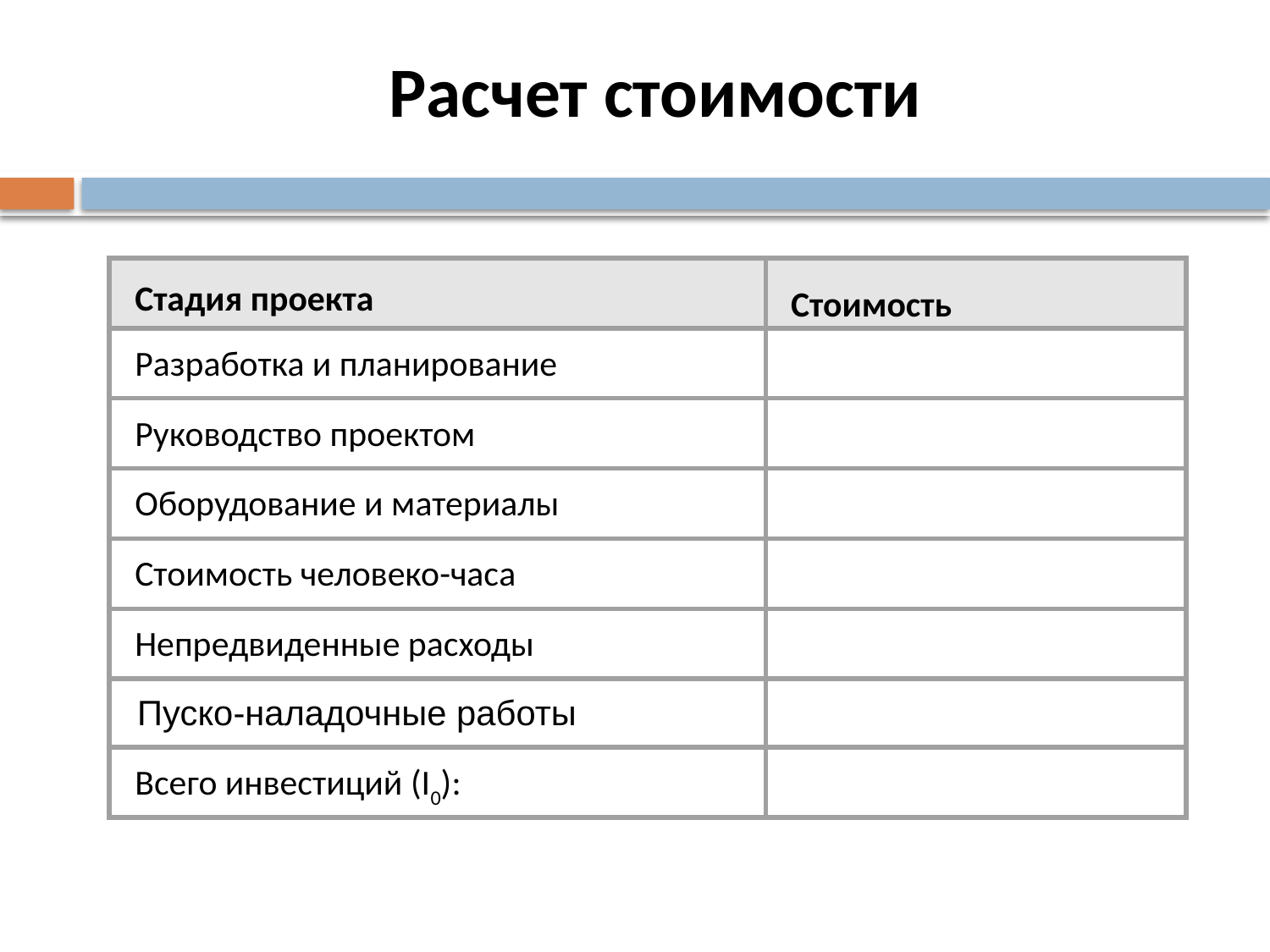

# Расчет стоимости

Стадия проекта

Стоимость

Разработка и планирование

Руководство проектом

Оборудование и материалы

Стоимость человеко-часа

Непредвиденные расходы

Всего инвестиций (I0):

Пуско-наладочные работы